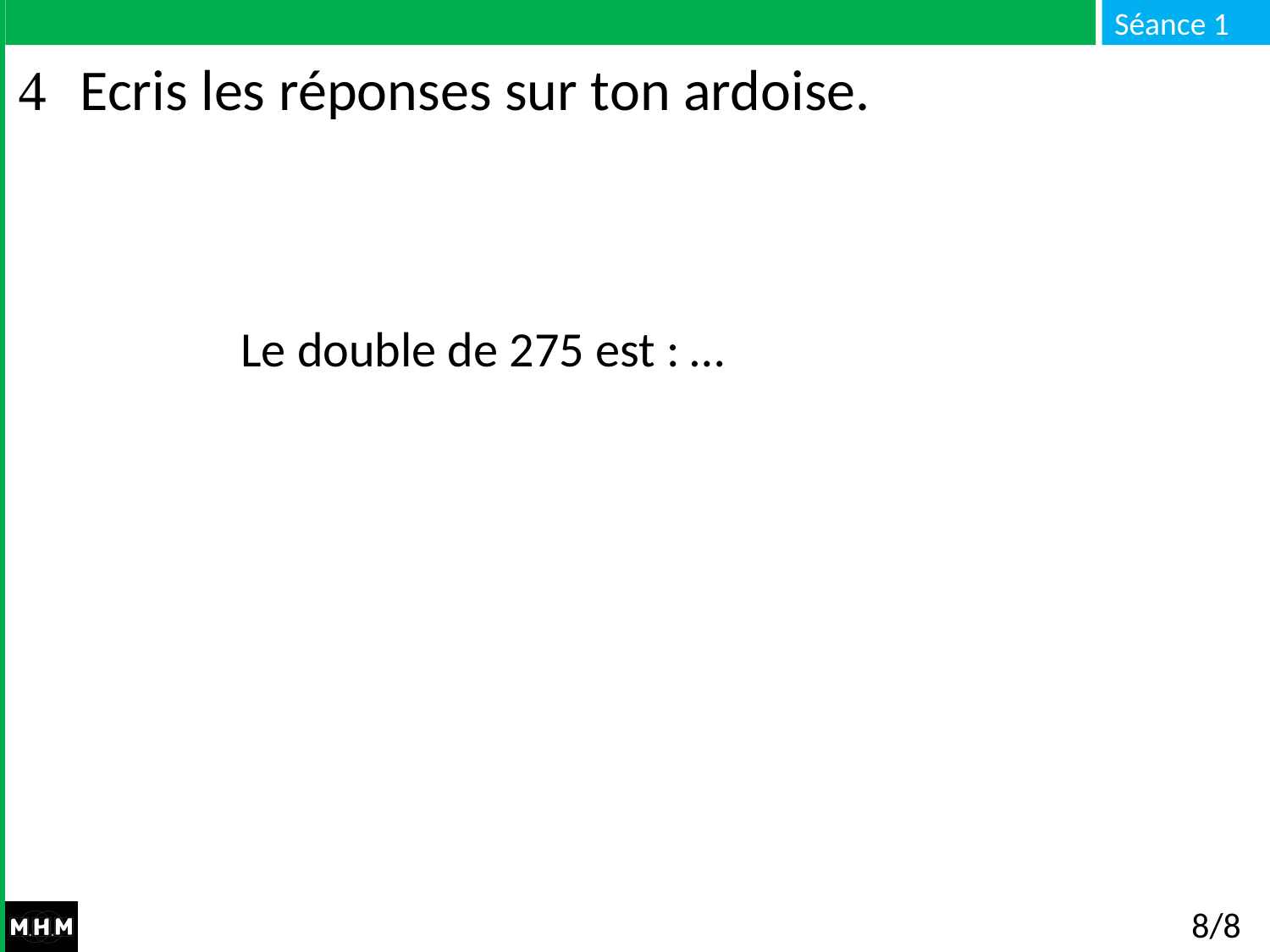

# Ecris les réponses sur ton ardoise.
Le double de 275 est : …

8/8